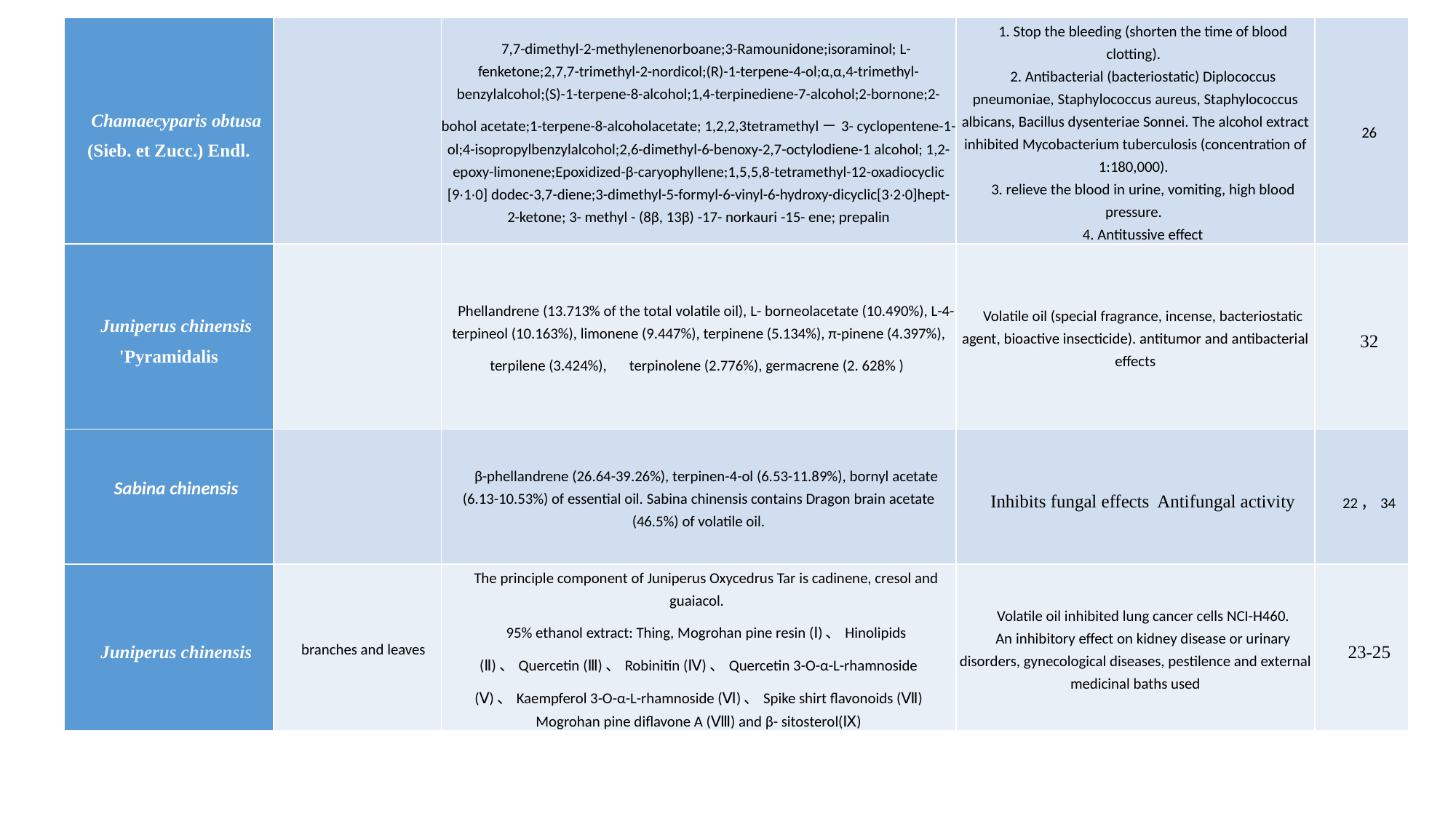

| Chamaecyparis obtusa (Sieb. et Zucc.) Endl. |  | 7,7-dimethyl-2-methylenenorboane;3-Ramounidone;isoraminol; L-fenketone;2,7,7-trimethyl-2-nordicol;(R)-1-terpene-4-ol;α,α,4-trimethyl-benzylalcohol;(S)-1-terpene-8-alcohol;1,4-terpinediene-7-alcohol;2-bornone;2-bohol acetate;1-terpene-8-alcoholacetate; 1,2,2,3tetramethyl－3- cyclopentene-1-ol;4-isopropylbenzylalcohol;2,6-dimethyl-6-benoxy-2,7-octylodiene-1 alcohol; 1,2-epoxy-limonene;Epoxidized-β-caryophyllene;1,5,5,8-tetramethyl-12-oxadiocyclic [9∙1∙0] dodec-3,7-diene;3-dimethyl-5-formyl-6-vinyl-6-hydroxy-dicyclic[3∙2∙0]hept-2-ketone; 3- methyl - (8β, 13β) -17- norkauri -15- ene; prepalin | 1. Stop the bleeding (shorten the time of blood clotting). 2. Antibacterial (bacteriostatic) Diplococcus pneumoniae, Staphylococcus aureus, Staphylococcus albicans, Bacillus dysenteriae Sonnei. The alcohol extract inhibited Mycobacterium tuberculosis (concentration of 1:180,000). 3. relieve the blood in urine, vomiting, high blood pressure. 4. Antitussive effect | 26 |
| --- | --- | --- | --- | --- |
| Juniperus chinensis 'Pyramidalis |  | Phellandrene (13.713% of the total volatile oil), L- borneolacetate (10.490%), L-4-terpineol (10.163%), limonene (9.447%), terpinene (5.134%), π-pinene (4.397%), terpilene (3.424%),　terpinolene (2.776%), germacrene (2. 628% ) | Volatile oil (special fragrance, incense, bacteriostatic agent, bioactive insecticide). antitumor and antibacterial effects | 32 |
| Sabina chinensis |  | β-phellandrene (26.64-39.26%), terpinen-4-ol (6.53-11.89%), bornyl acetate (6.13-10.53%) of essential oil. Sabina chinensis contains Dragon brain acetate (46.5%) of volatile oil. | Inhibits fungal effects Antifungal activity | 22，34 |
| Juniperus chinensis | branches and leaves | The principle component of Juniperus Oxycedrus Tar is cadinene, cresol and guaiacol. 95% ethanol extract: Thing, Mogrohan pine resin (Ⅰ)、Hinolipids (Ⅱ)、Quercetin (Ⅲ)、Robinitin (Ⅳ)、Quercetin 3-O-α-L-rhamnoside (Ⅴ)、Kaempferol 3-O-α-L-rhamnoside (Ⅵ)、Spike shirt flavonoids (Ⅶ) Mogrohan pine diflavone A (Ⅷ) and β- sitosterol(Ⅸ) | Volatile oil inhibited lung cancer cells NCI-H460. An inhibitory effect on kidney disease or urinary disorders, gynecological diseases, pestilence and external medicinal baths used | 23-25 |